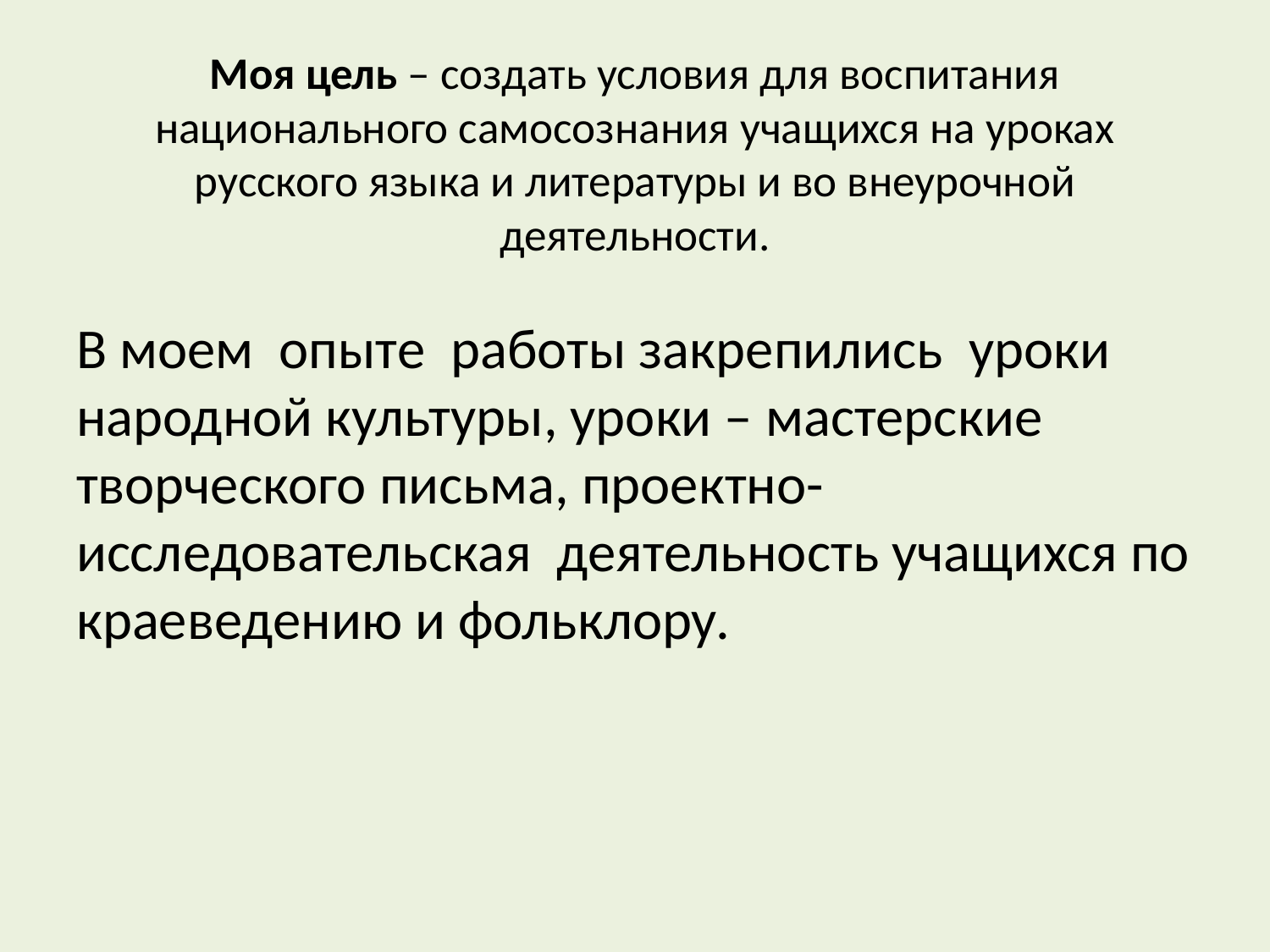

# Моя цель – создать условия для воспитания национального самосознания учащихся на уроках русского языка и литературы и во внеурочной деятельности.
В моем  опыте  работы закрепились  уроки народной культуры, уроки – мастерские творческого письма, проектно- исследовательская  деятельность учащихся по краеведению и фольклору.